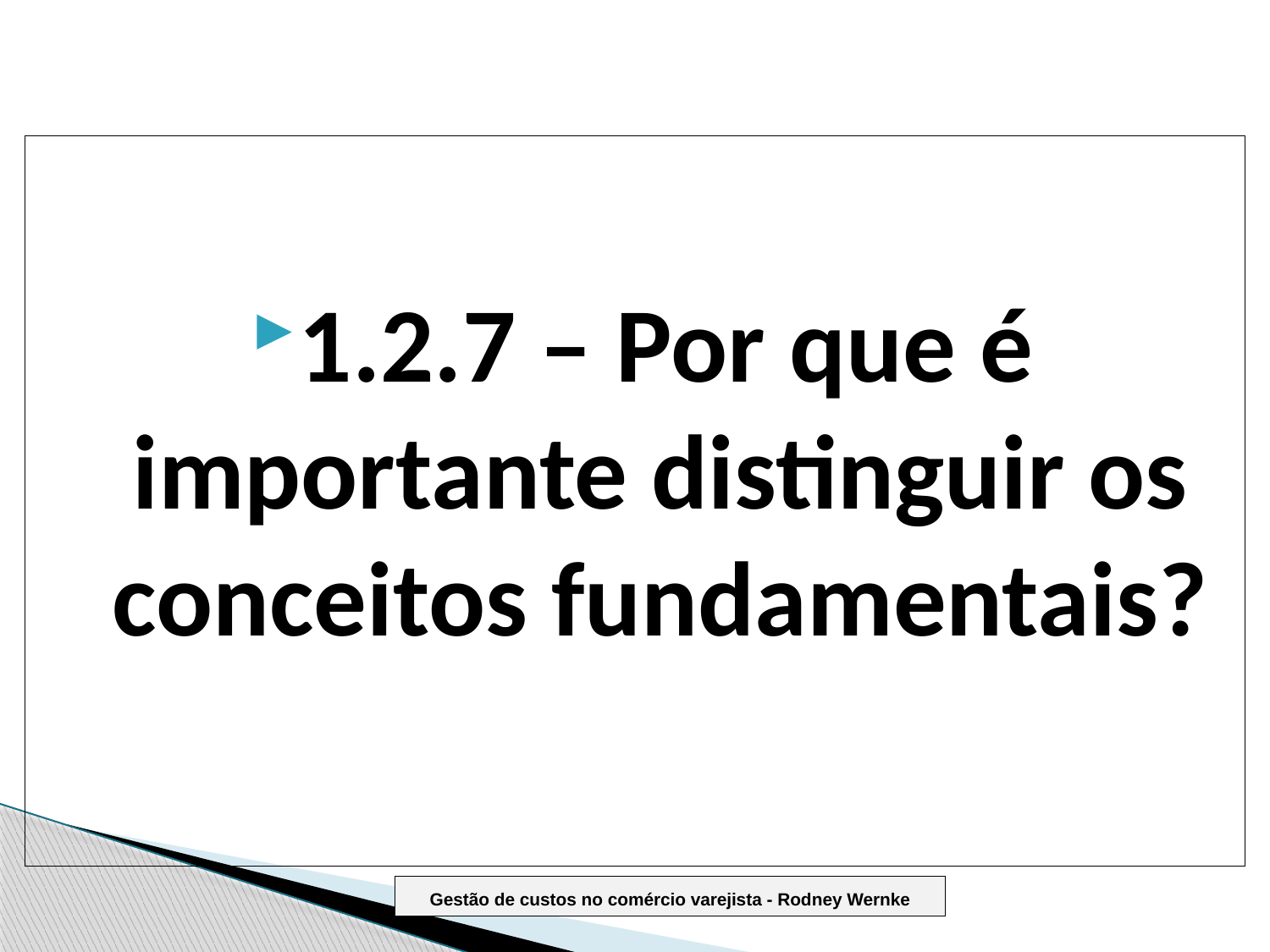

1.2.7 – Por que é importante distinguir os conceitos fundamentais?
Gestão de custos no comércio varejista - Rodney Wernke